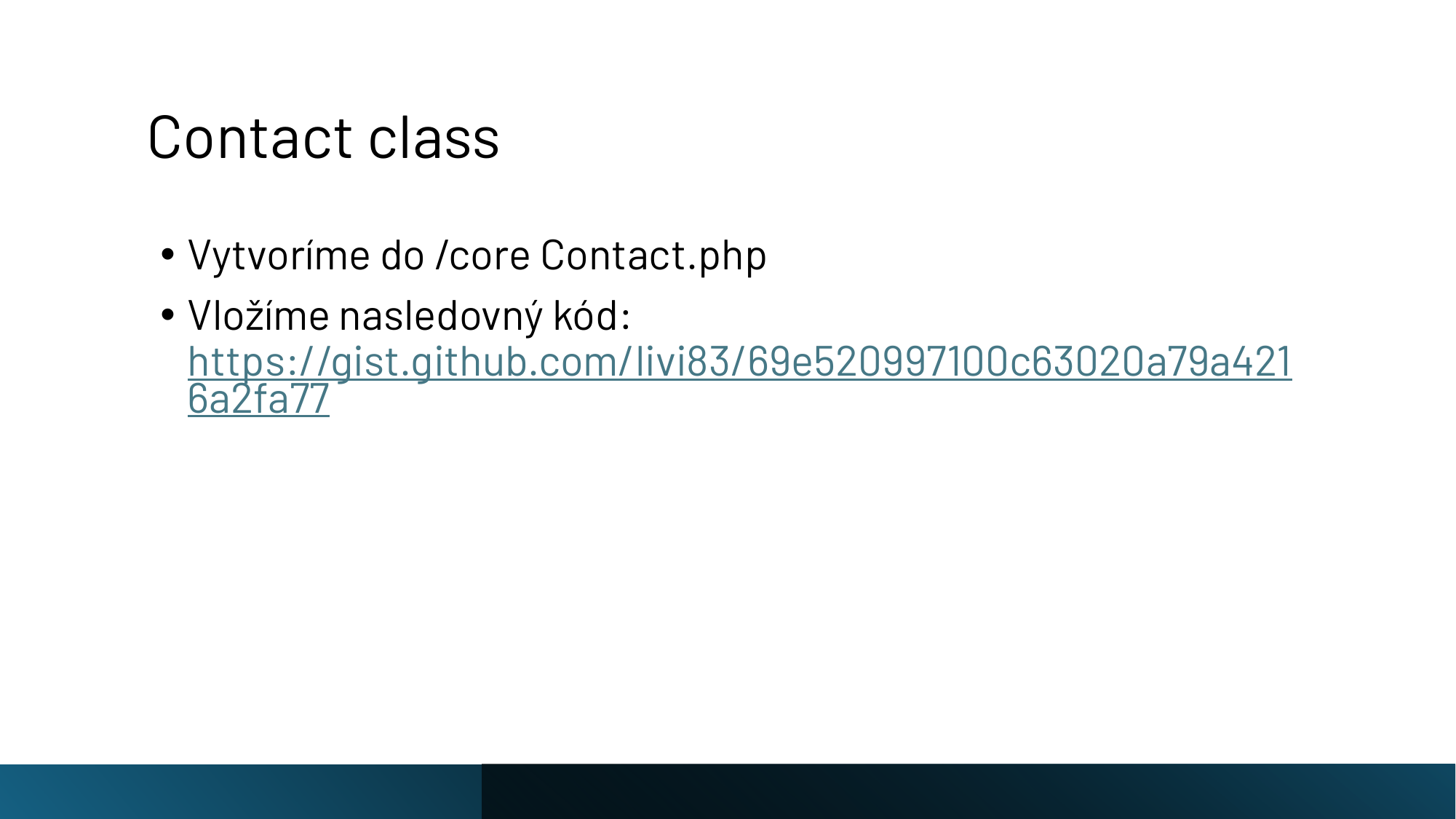

# Contact class
Vytvoríme do /core Contact.php
Vložíme nasledovný kód: https://gist.github.com/livi83/69e520997100c63020a79a4216a2fa77